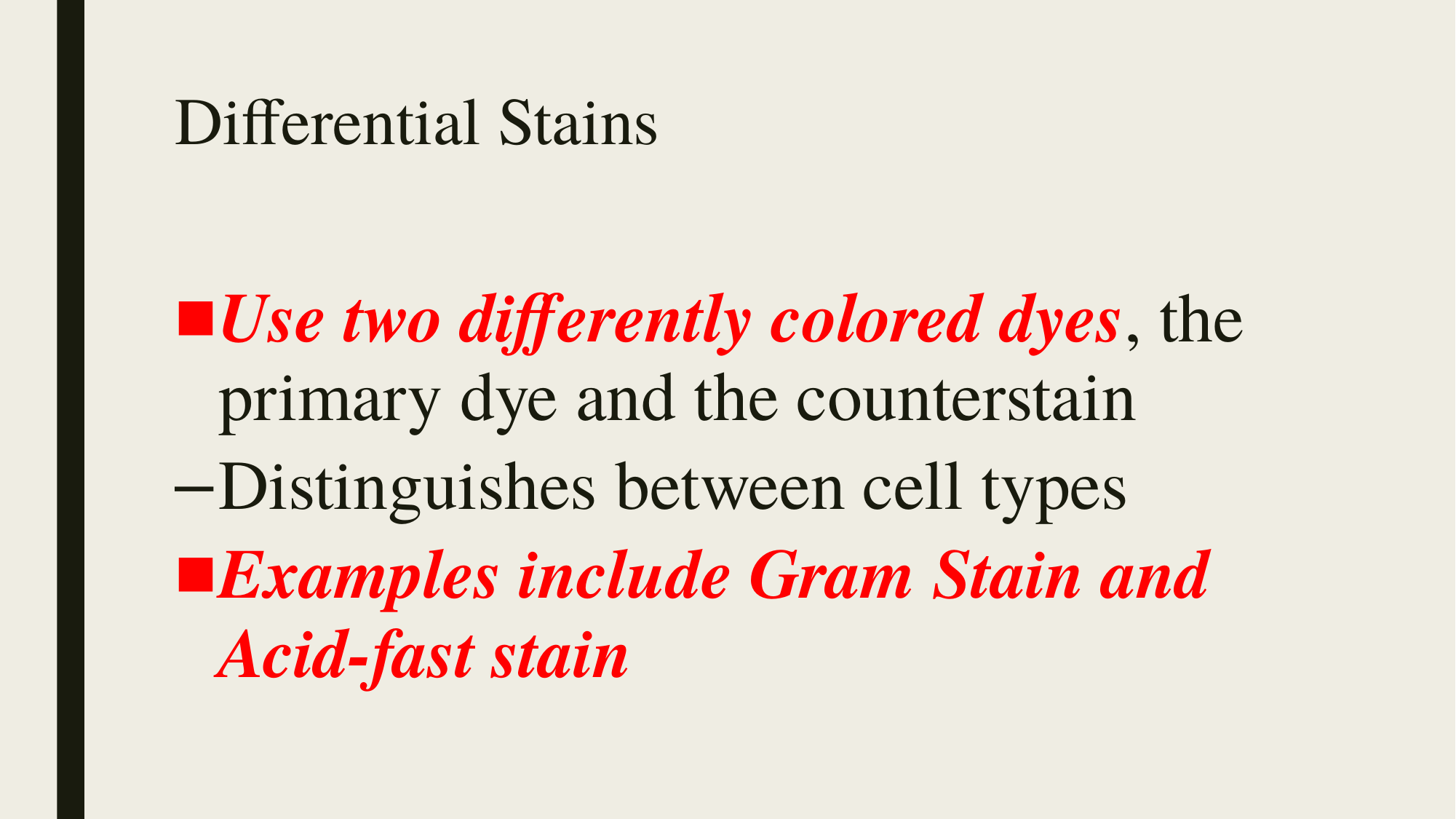

# Differential Stains
Use two differently colored dyes, the primary dye and the counterstain
Distinguishes between cell types
Examples include Gram Stain and Acid-fast stain